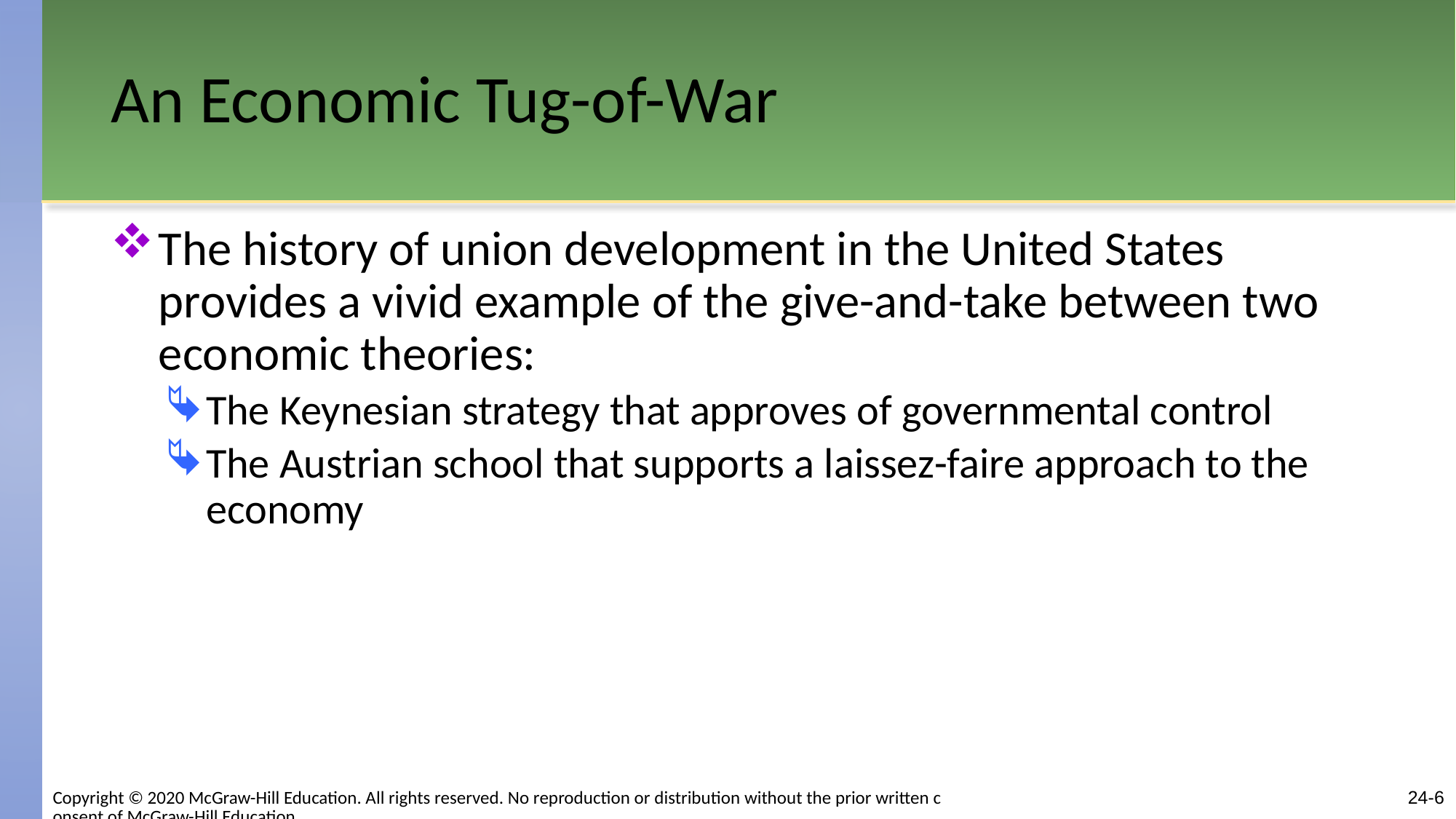

# An Economic Tug-of-War
The history of union development in the United States provides a vivid example of the give-and-take between two economic theories:
The Keynesian strategy that approves of governmental control
The Austrian school that supports a laissez-faire approach to the economy
Copyright © 2020 McGraw-Hill Education. All rights reserved. No reproduction or distribution without the prior written consent of McGraw-Hill Education.
24-6